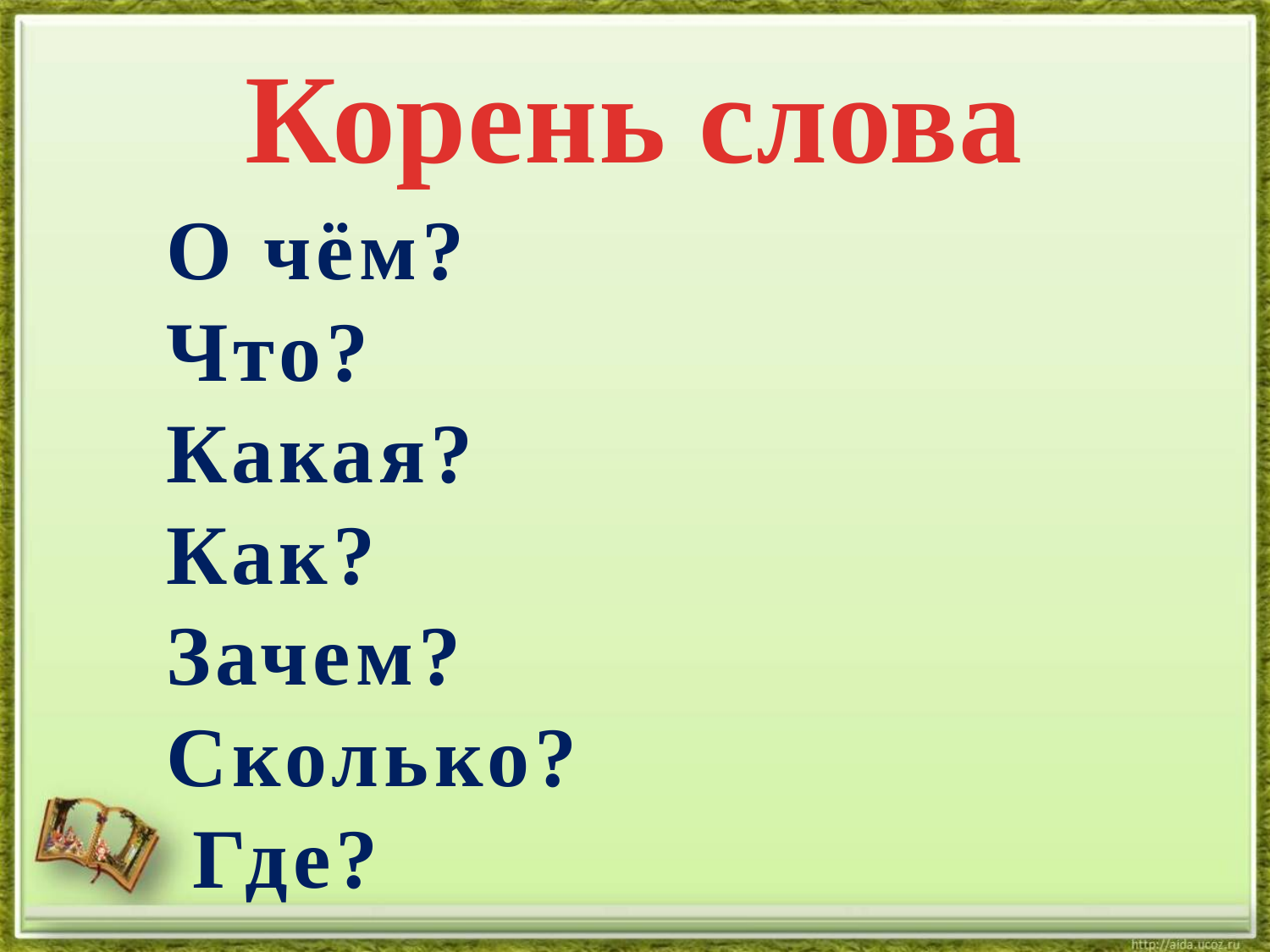

Корень слова
#
О чём?
Что?
Какая?
Как?
Зачем?
Сколько?
 Где?